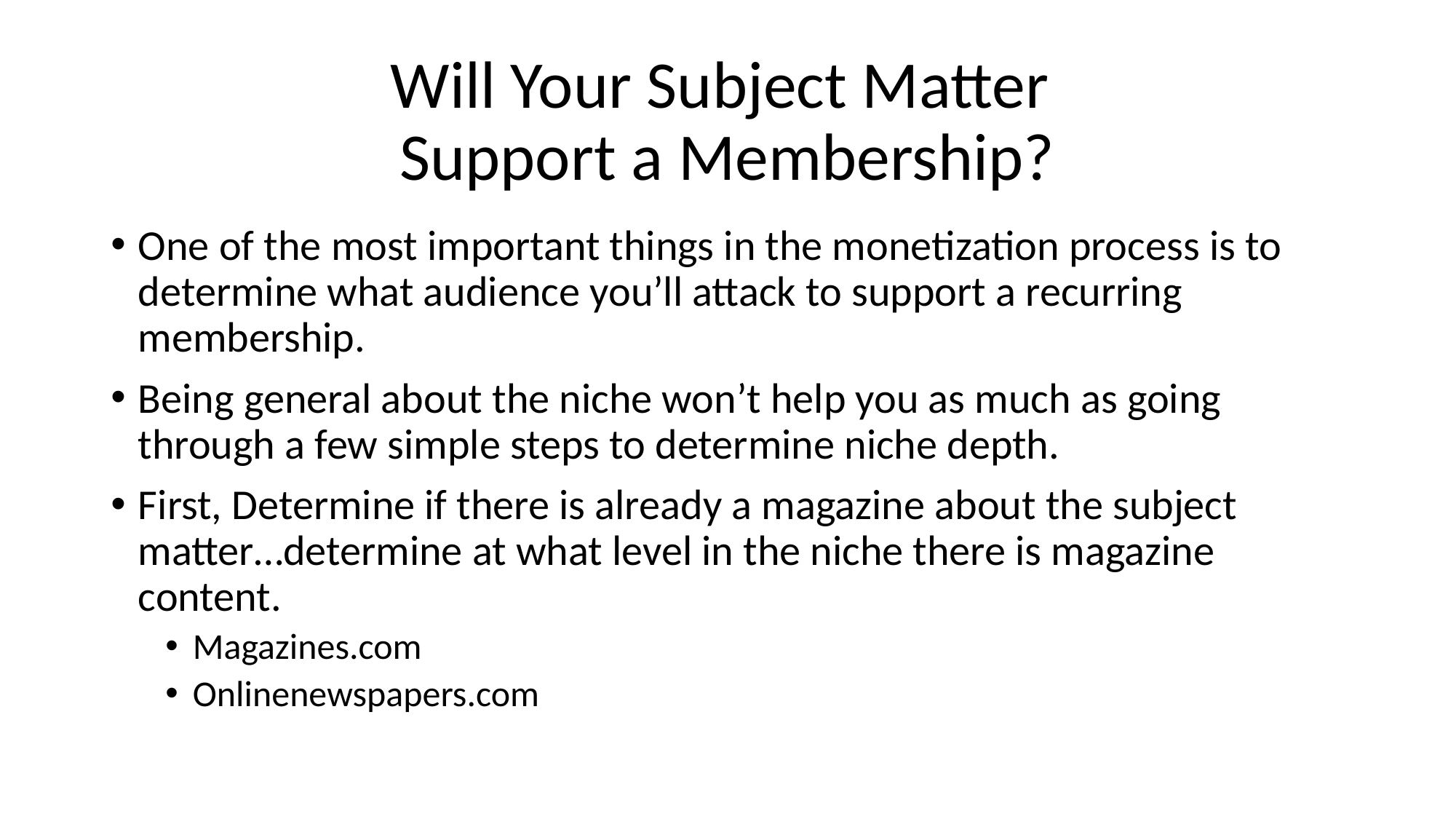

# Will Your Subject Matter Support a Membership?
One of the most important things in the monetization process is to determine what audience you’ll attack to support a recurring membership.
Being general about the niche won’t help you as much as going through a few simple steps to determine niche depth.
First, Determine if there is already a magazine about the subject matter…determine at what level in the niche there is magazine content.
Magazines.com
Onlinenewspapers.com